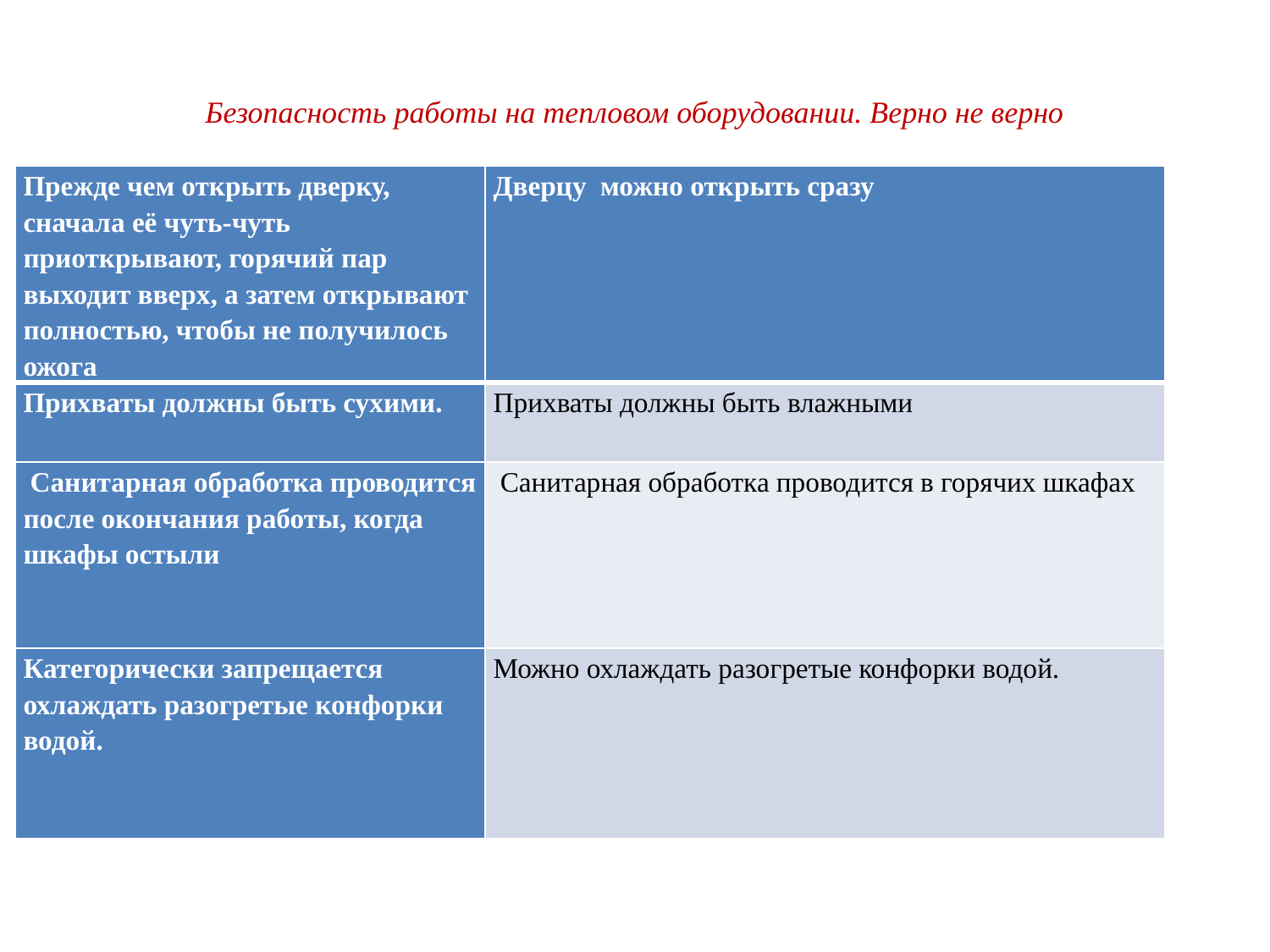

# Безопасность работы на тепловом оборудовании. Верно не верно
| Прежде чем открыть дверку, сначала её чуть-чуть приоткрывают, горячий пар выходит вверх, а затем открывают полностью, чтобы не получилось ожога | Дверцу можно открыть сразу |
| --- | --- |
| Прихваты должны быть сухими. | Прихваты должны быть влажными |
| Санитарная обработка проводится после окончания работы, когда шкафы остыли | Санитарная обработка проводится в горячих шкафах |
| Категорически запрещается охлаждать разогретые конфорки водой. | Можно охлаждать разогретые конфорки водой. |